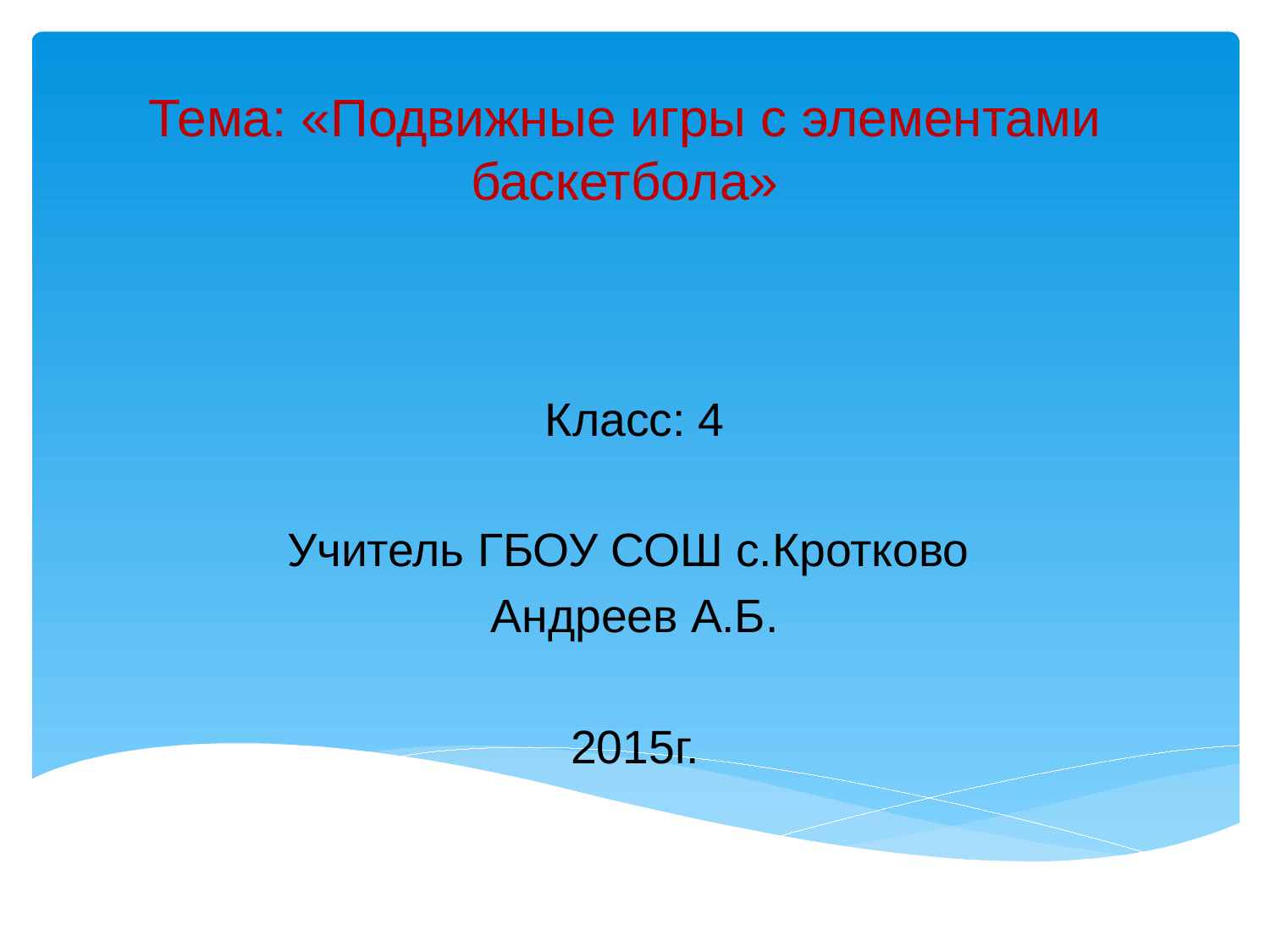

# Тема: «Подвижные игры с элементами баскетбола»

Класс: 4

Учитель ГБОУ СОШ с.Кротково
Андреев А.Б.

2015г.